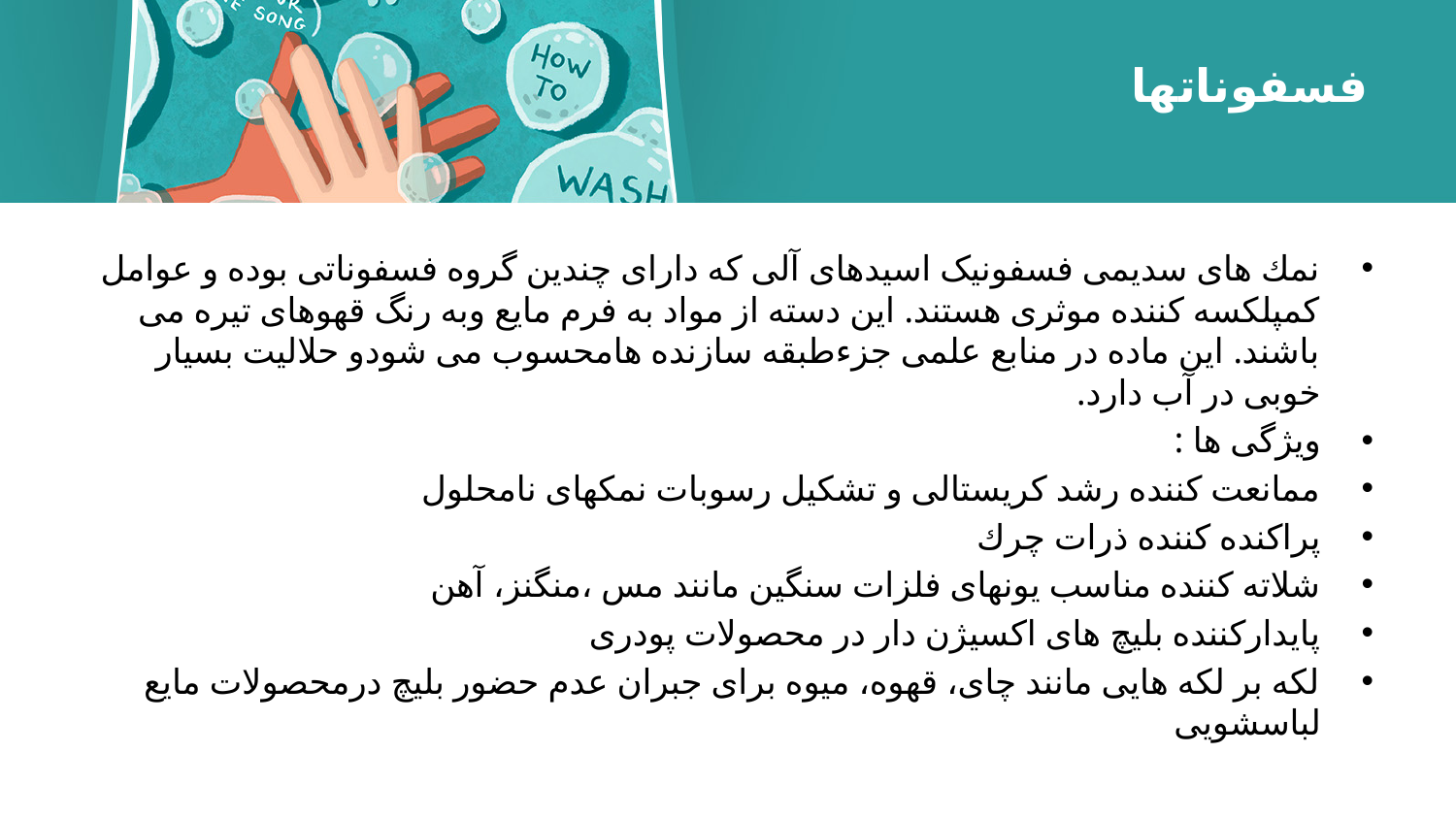

# فسفوناتها
نمك های سدیمی فسفونیک اسیدهای آلی كه دارای چندین گروه فسفوناتی بوده و عوامل كمپلكسه كننده موثری هستند. این دسته از مواد به فرم مایع وبه رنگ قهوهای تیره می باشند. این ماده در منابع علمی جزءطبقه سازنده هامحسوب می شودو حلالیت بسیار خوبی در آب دارد.
ویژگی ها :
ممانعت كننده رشد كریستالی و تشكیل رسوبات نمكهای نامحلول
پراكنده کننده ذرات چرك
شلاته كننده مناسب یونهای فلزات سنگین مانند مس ،منگنز، آهن
پایدارکننده بلیچ های اكسیژن دار در محصولات پودری
لكه بر لكه هایی مانند چای، قهوه، میوه برای جبران عدم حضور بلیچ درمحصولات مایع لباسشویی